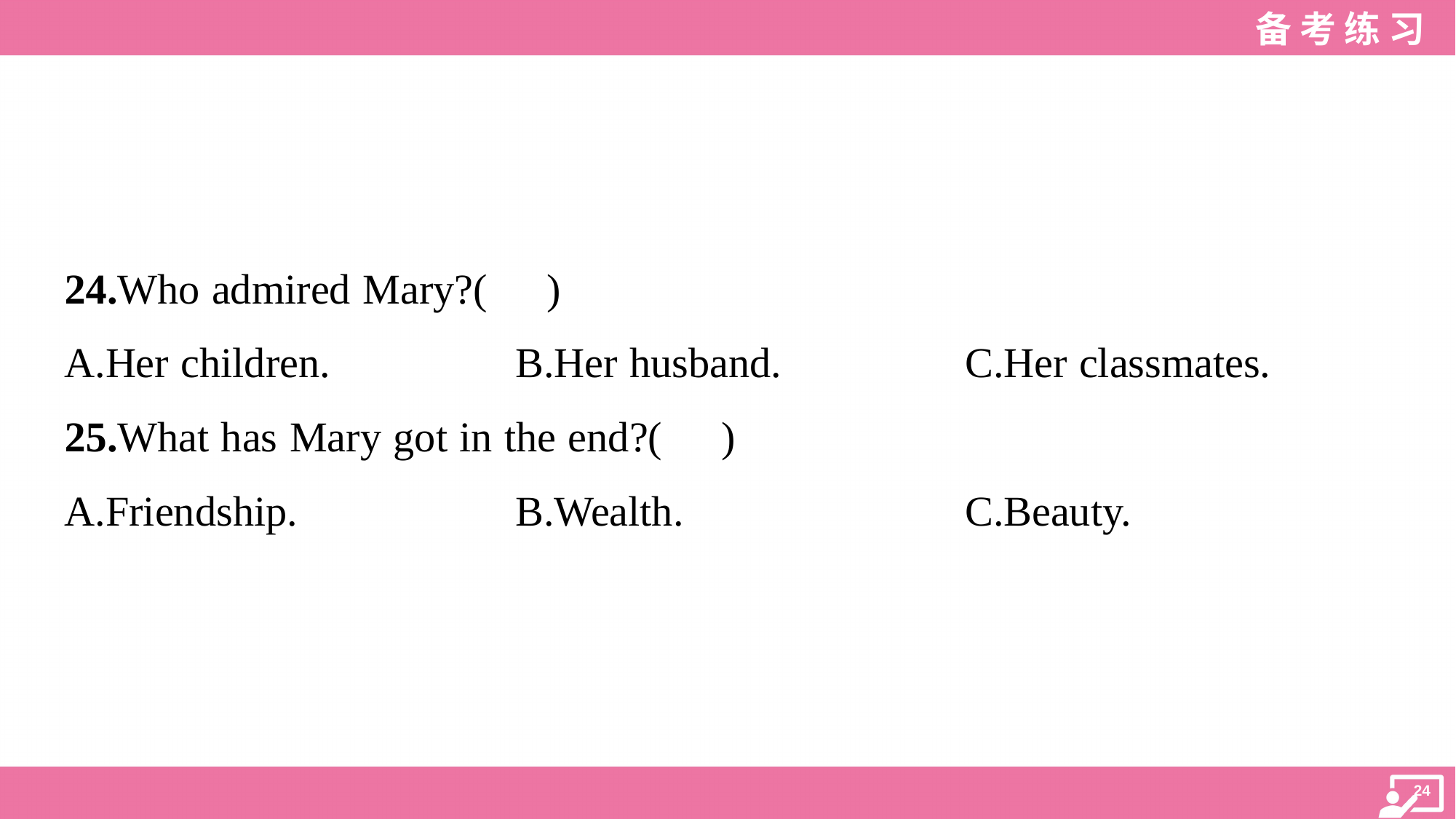

24.Who admired Mary?(     )
A.Her children.	B.Her husband.	C.Her classmates.
25.What has Mary got in the end?(     )
A.Friendship.	B.Wealth.	C.Beauty.